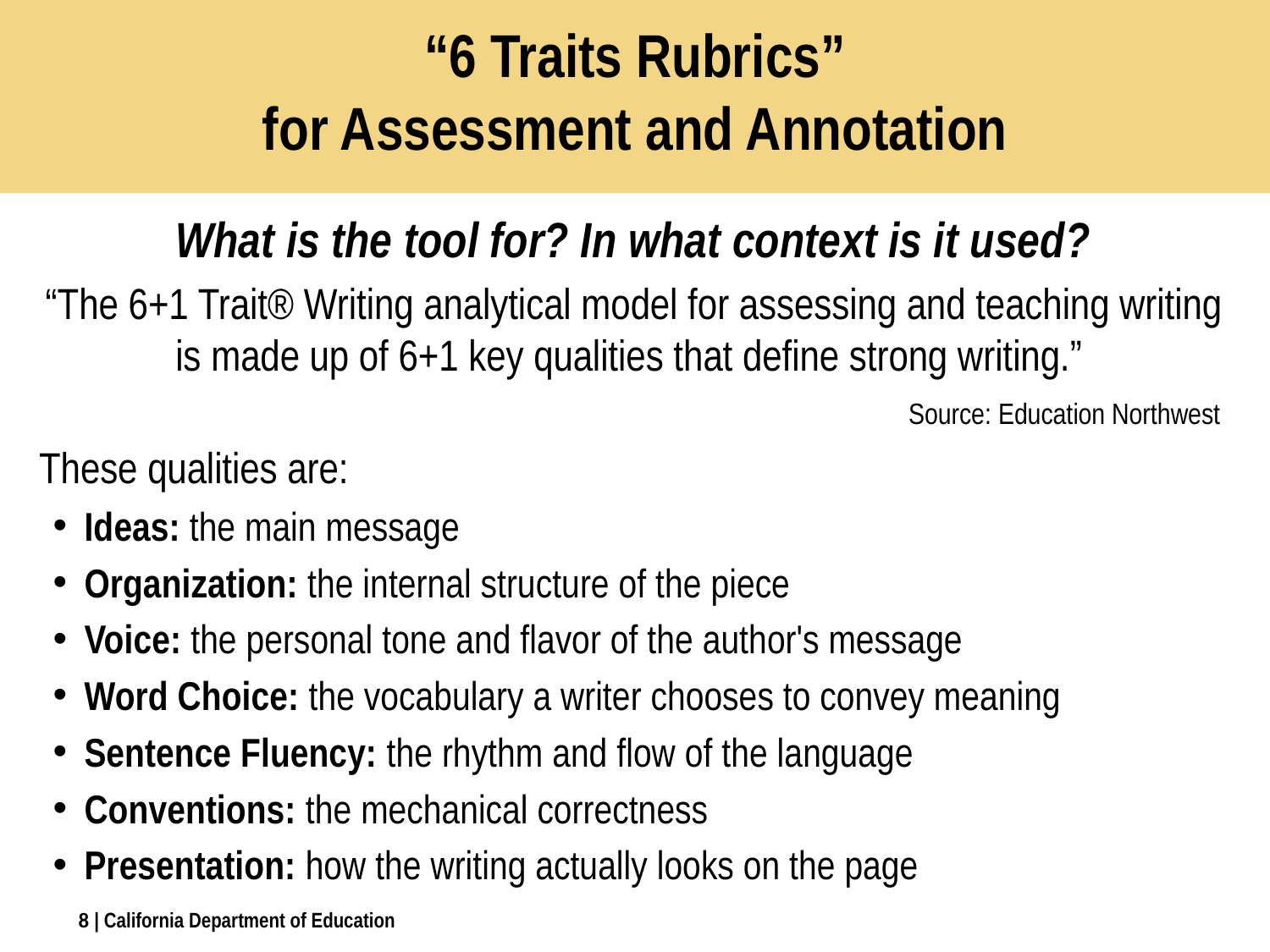

# “6 Traits Rubrics” for Assessment and Annotation
What is the tool for? In what context is it used?
“The 6+1 Trait® Writing analytical model for assessing and teaching writing is made up of 6+1 key qualities that define strong writing.”
Source: Education Northwest
These qualities are:
Ideas: the main message
Organization: the internal structure of the piece
Voice: the personal tone and flavor of the author's message
Word Choice: the vocabulary a writer chooses to convey meaning
Sentence Fluency: the rhythm and flow of the language
Conventions: the mechanical correctness
Presentation: how the writing actually looks on the page
8
| California Department of Education